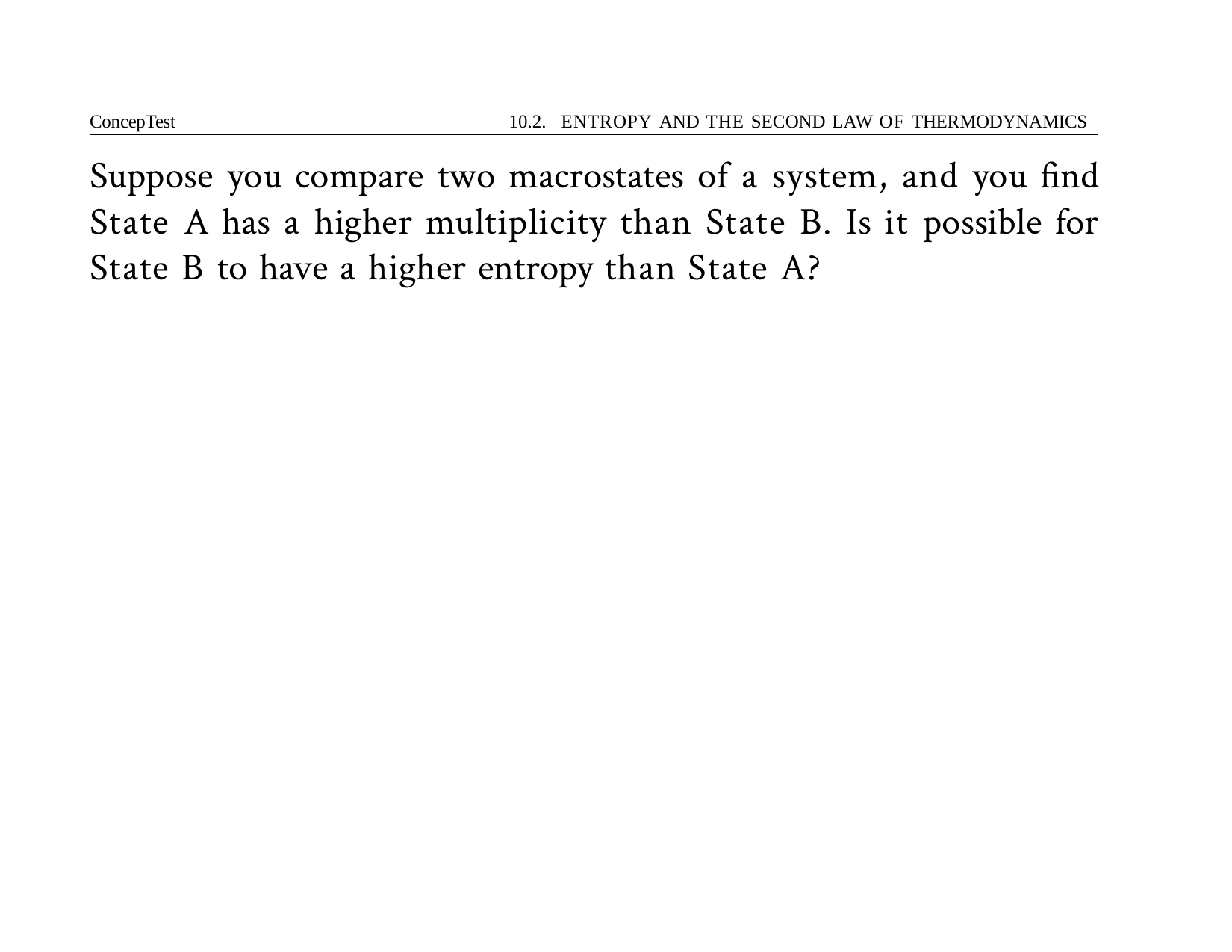

ConcepTest	10.2.  ENTROPY AND THE SECOND LAW OF THERMODYNAMICS

# Suppose you compare two macrostates of a system, and you find State A has a higher multiplicity than State B. Is it possible for State B to have a higher entropy than State A?